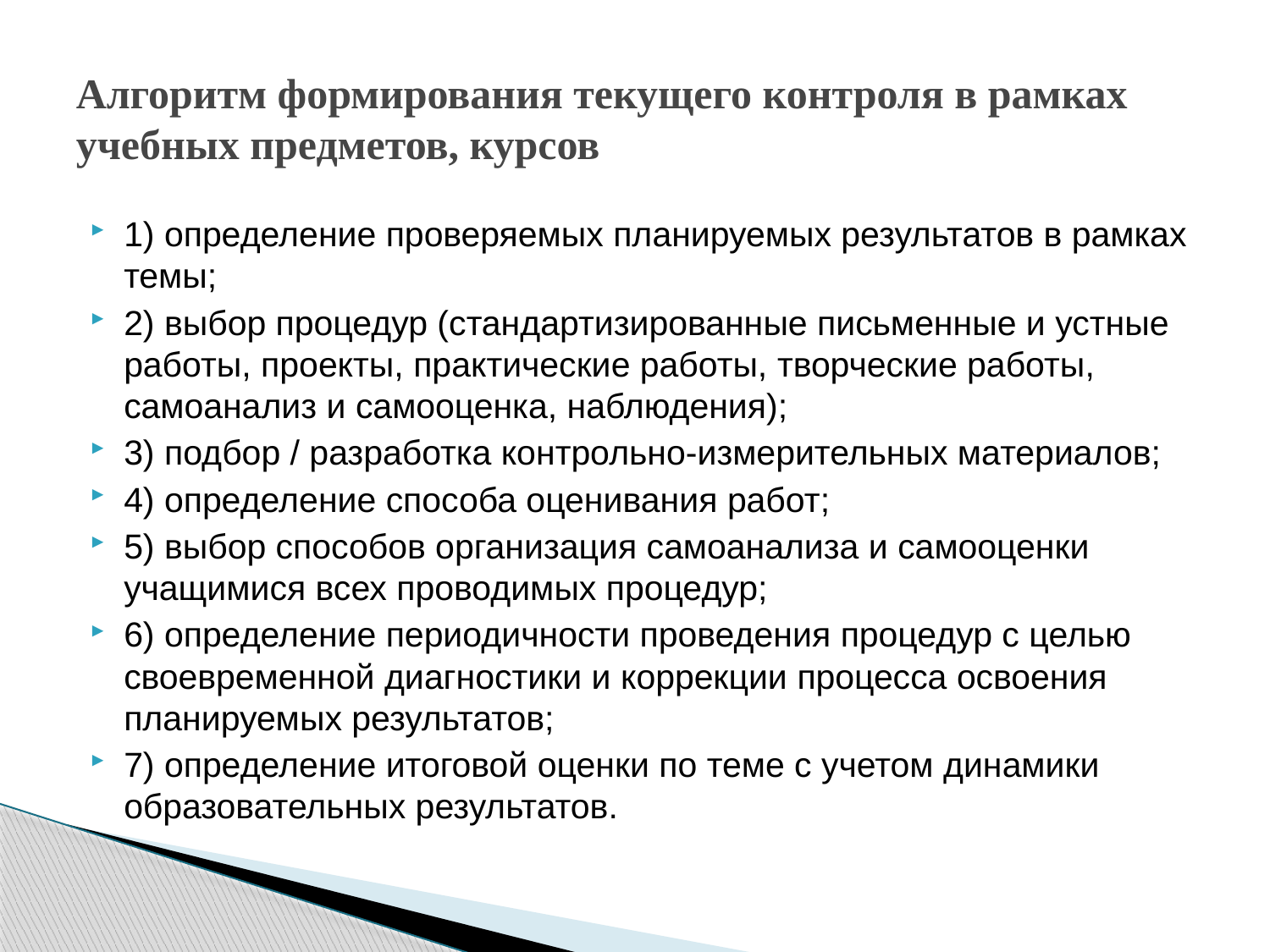

# Алгоритм формирования текущего контроля в рамках учебных предметов, курсов
1) определение проверяемых планируемых результатов в рамках темы;
2) выбор процедур (стандартизированные письменные и устные работы, проекты, практические работы, творческие работы, самоанализ и самооценка, наблюдения);
3) подбор / разработка контрольно-измерительных материалов;
4) определение способа оценивания работ;
5) выбор способов организация самоанализа и самооценки учащимися всех проводимых процедур;
6) определение периодичности проведения процедур с целью своевременной диагностики и коррекции процесса освоения планируемых результатов;
7) определение итоговой оценки по теме с учетом динамики образовательных результатов.